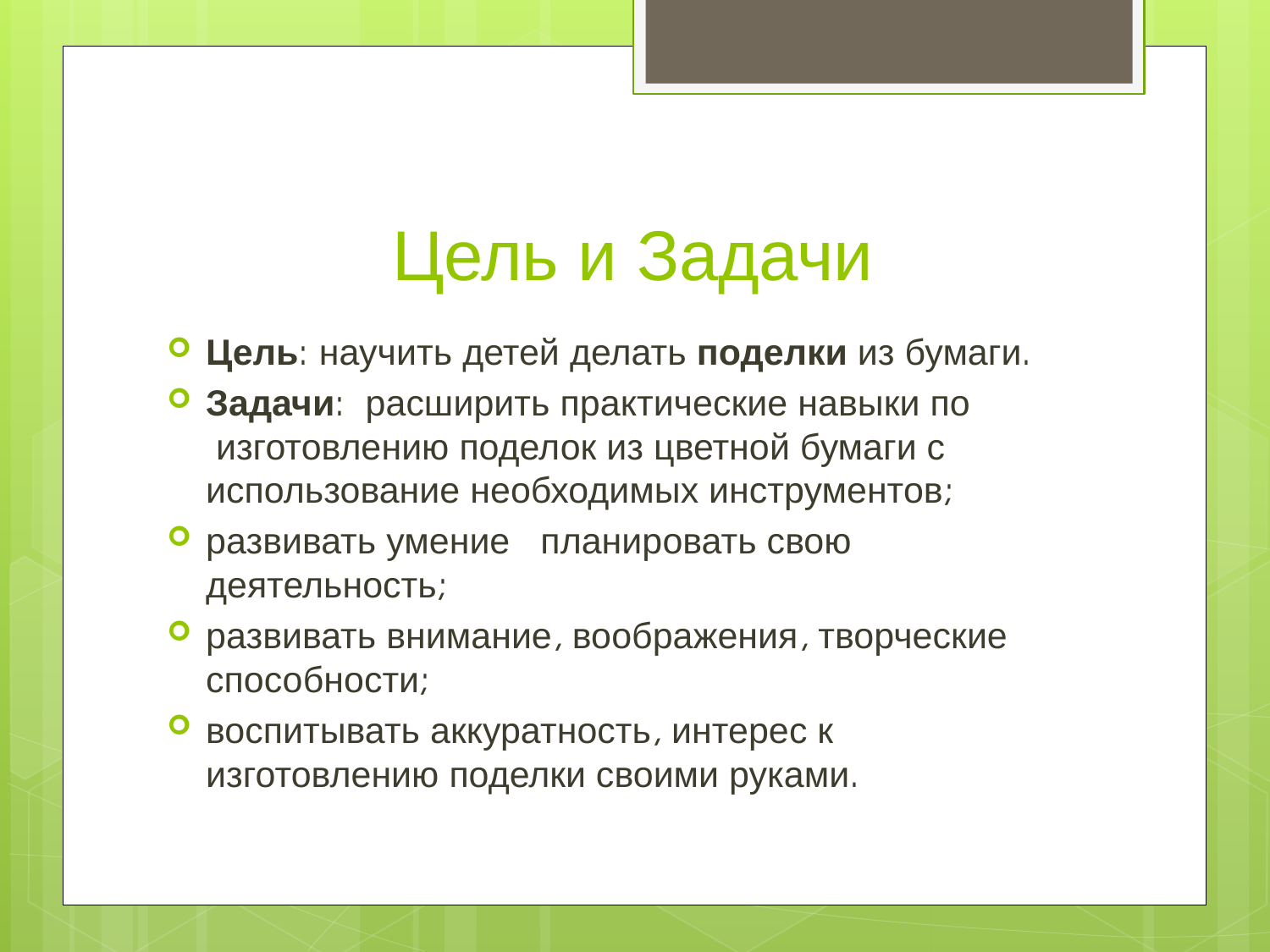

# Цель и Задачи
Цель: научить детей делать поделки из бумаги.
Задачи:  расширить практические навыки по  изготовлению поделок из цветной бумаги с использование необходимых инструментов;
развивать умение   планировать свою деятельность;
развивать внимание, воображения, творческие способности;
воспитывать аккуратность, интерес к изготовлению поделки своими руками.